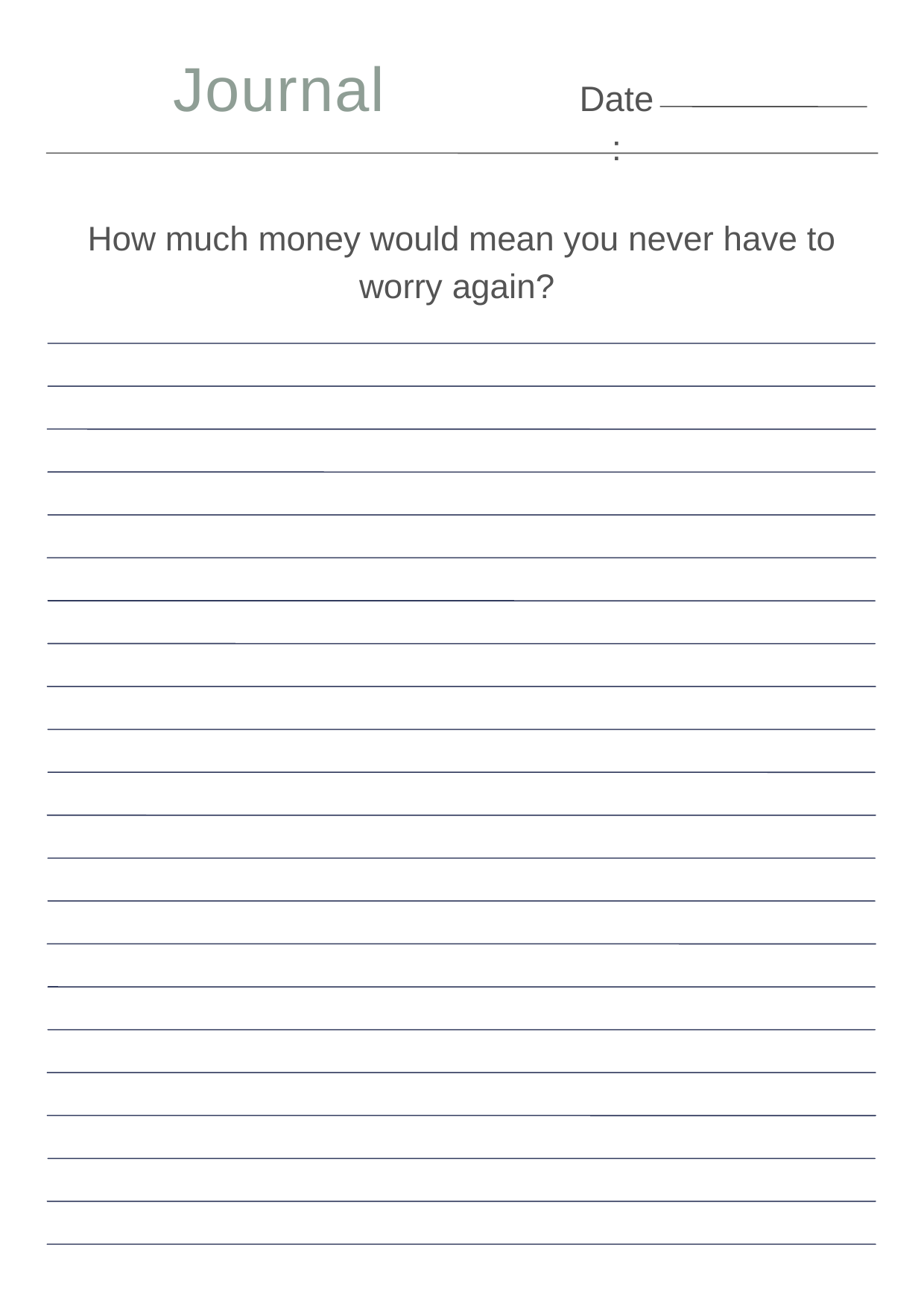

Journal
Date:

How much money would mean you never have to worry again?